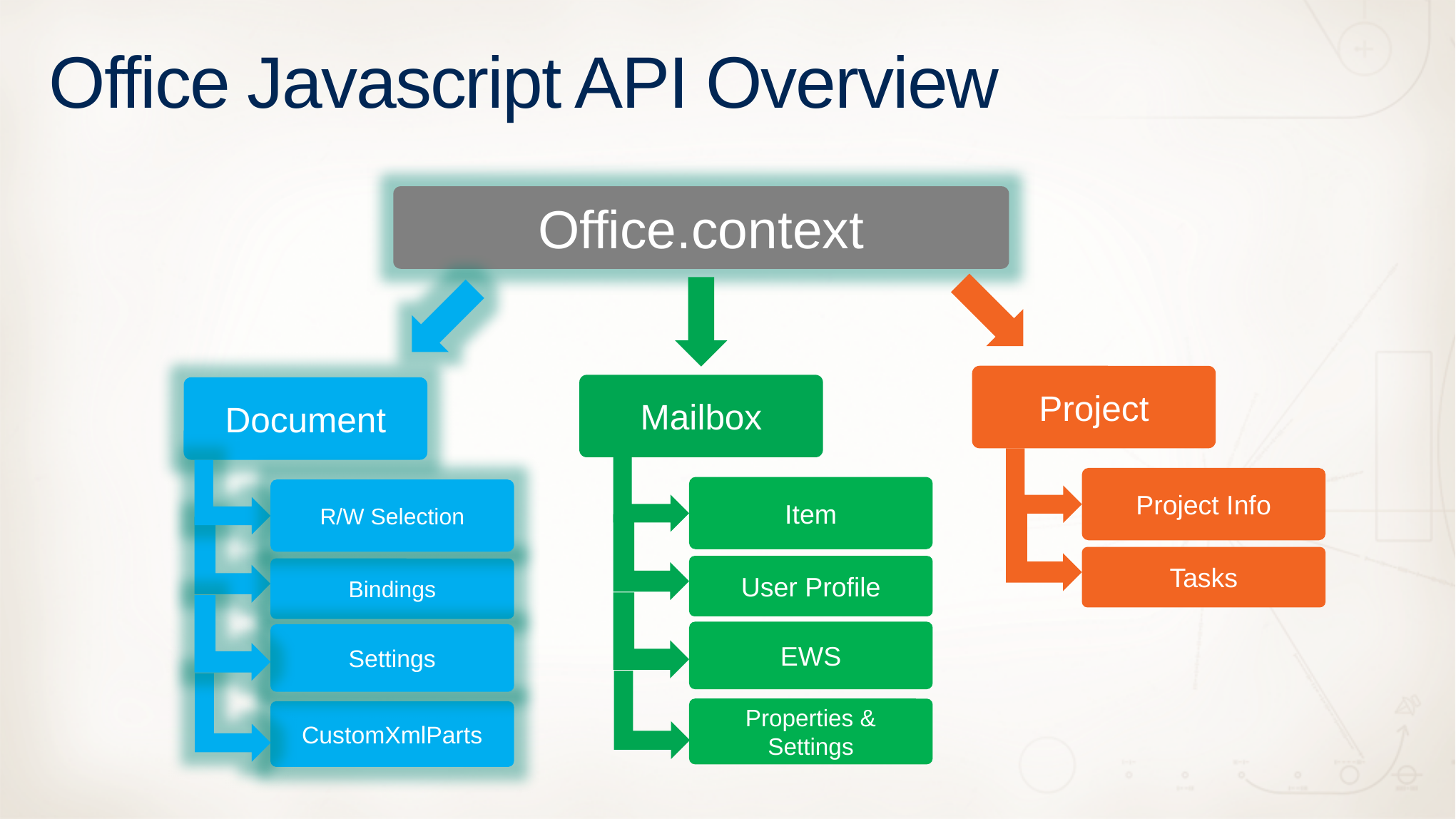

# Office Javascript API Overview
Office.context

Project
Mailbox
Document

Project Info
Item
R/W Selection

Tasks
User Profile
Bindings

EWS
Settings

Properties & Settings
CustomXmlParts